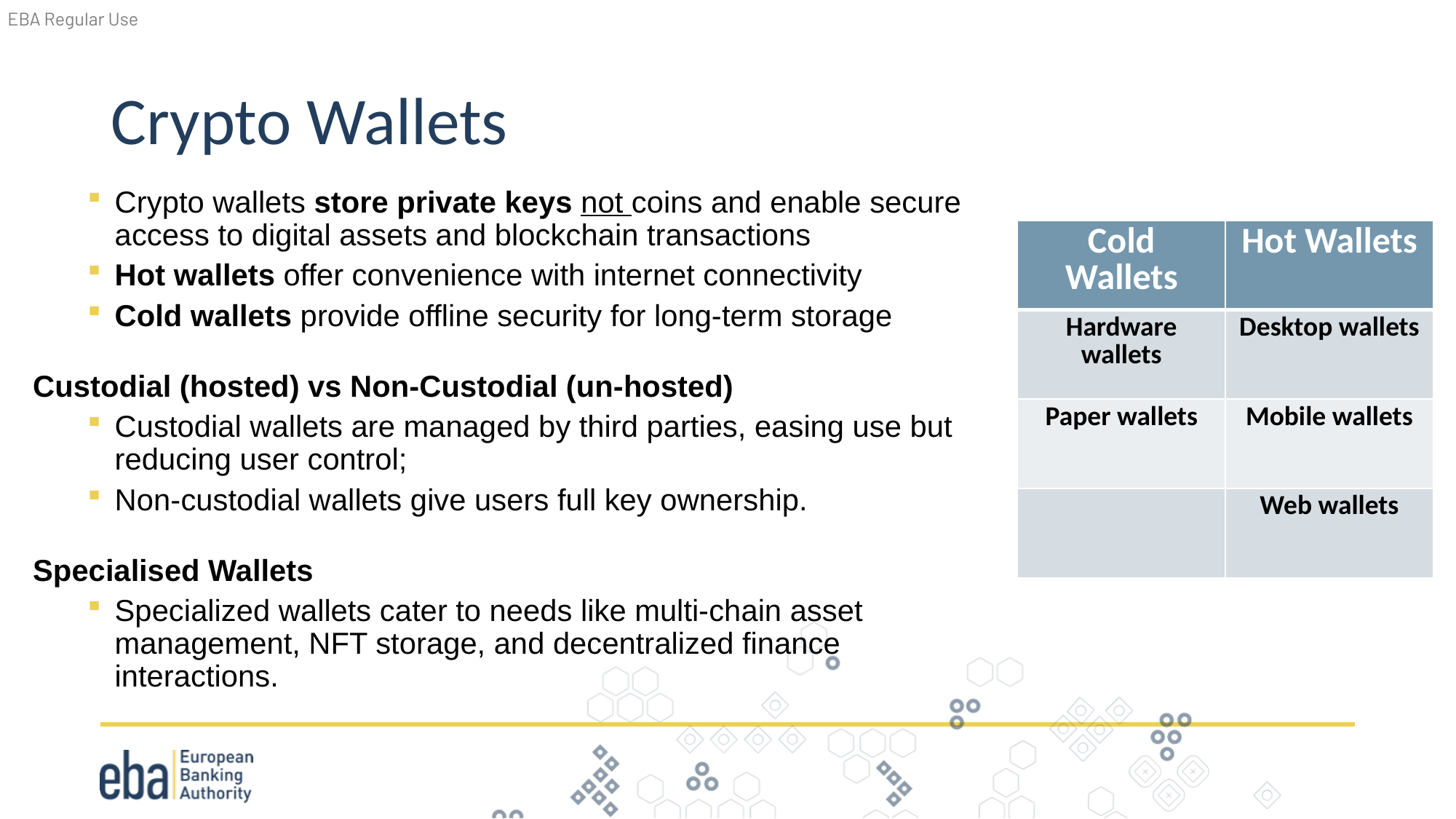

# Crypto Wallets
Crypto wallets store private keys not coins and enable secure access to digital assets and blockchain transactions
Hot wallets offer convenience with internet connectivity
Cold wallets provide offline security for long-term storage
Custodial (hosted) vs Non-Custodial (un-hosted)
Custodial wallets are managed by third parties, easing use but reducing user control;
Non-custodial wallets give users full key ownership.
Specialised Wallets
Specialized wallets cater to needs like multi-chain asset management, NFT storage, and decentralized finance interactions.

| Cold Wallets | Hot Wallets |
| --- | --- |
| Hardware wallets | Desktop wallets |
| Paper wallets | Mobile wallets |
|  | Web wallets |